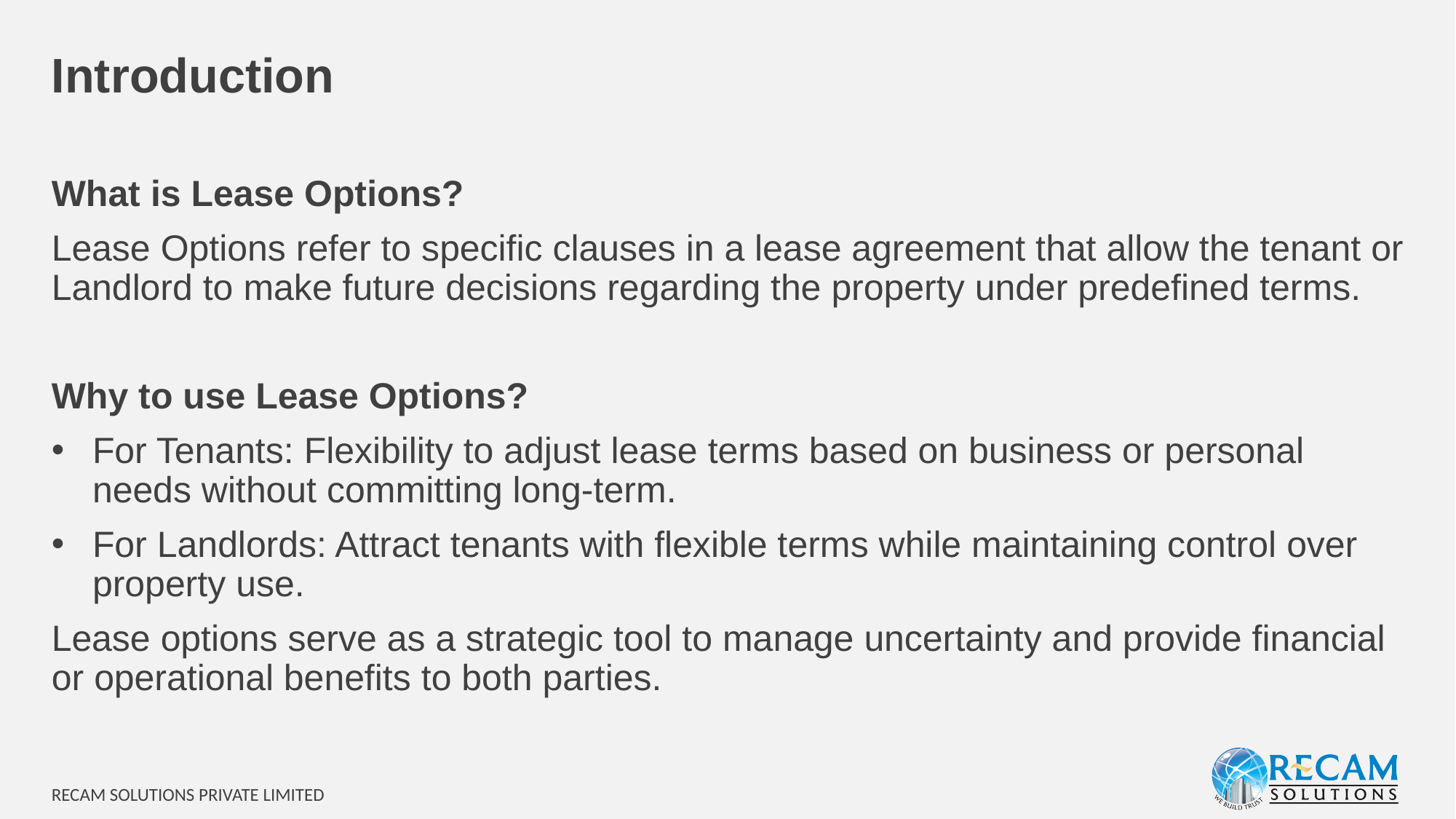

# Introduction

What is Lease Options?
Lease Options refer to specific clauses in a lease agreement that allow the tenant or Landlord to make future decisions regarding the property under predefined terms.

Why to use Lease Options?
For Tenants: Flexibility to adjust lease terms based on business or personal needs without committing long-term.
For Landlords: Attract tenants with flexible terms while maintaining control over property use.
Lease options serve as a strategic tool to manage uncertainty and provide financial or operational benefits to both parties.

RECAM SOLUTIONS PRIVATE LIMITED